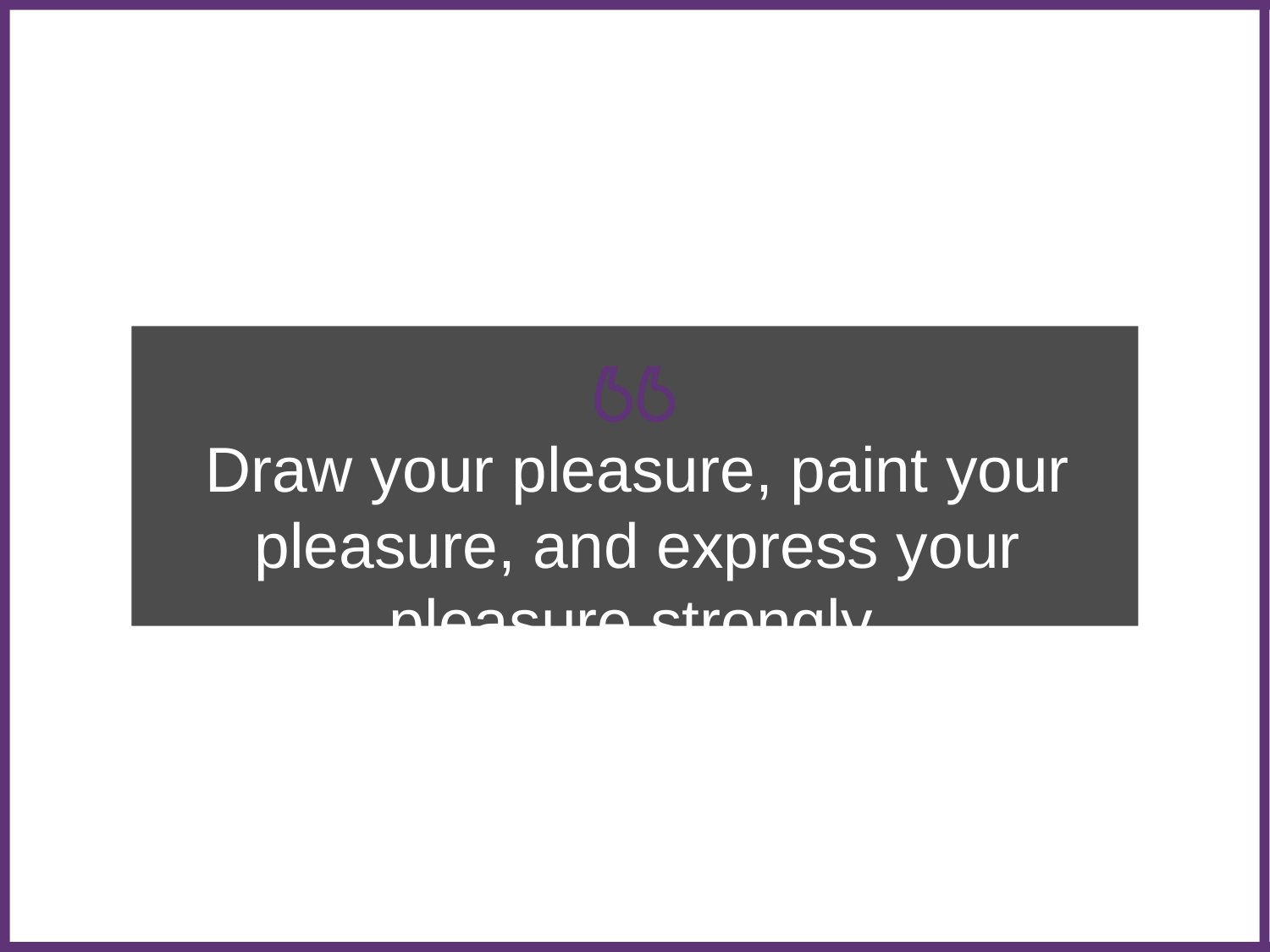

Draw your pleasure, paint your pleasure, and express your pleasure strongly.